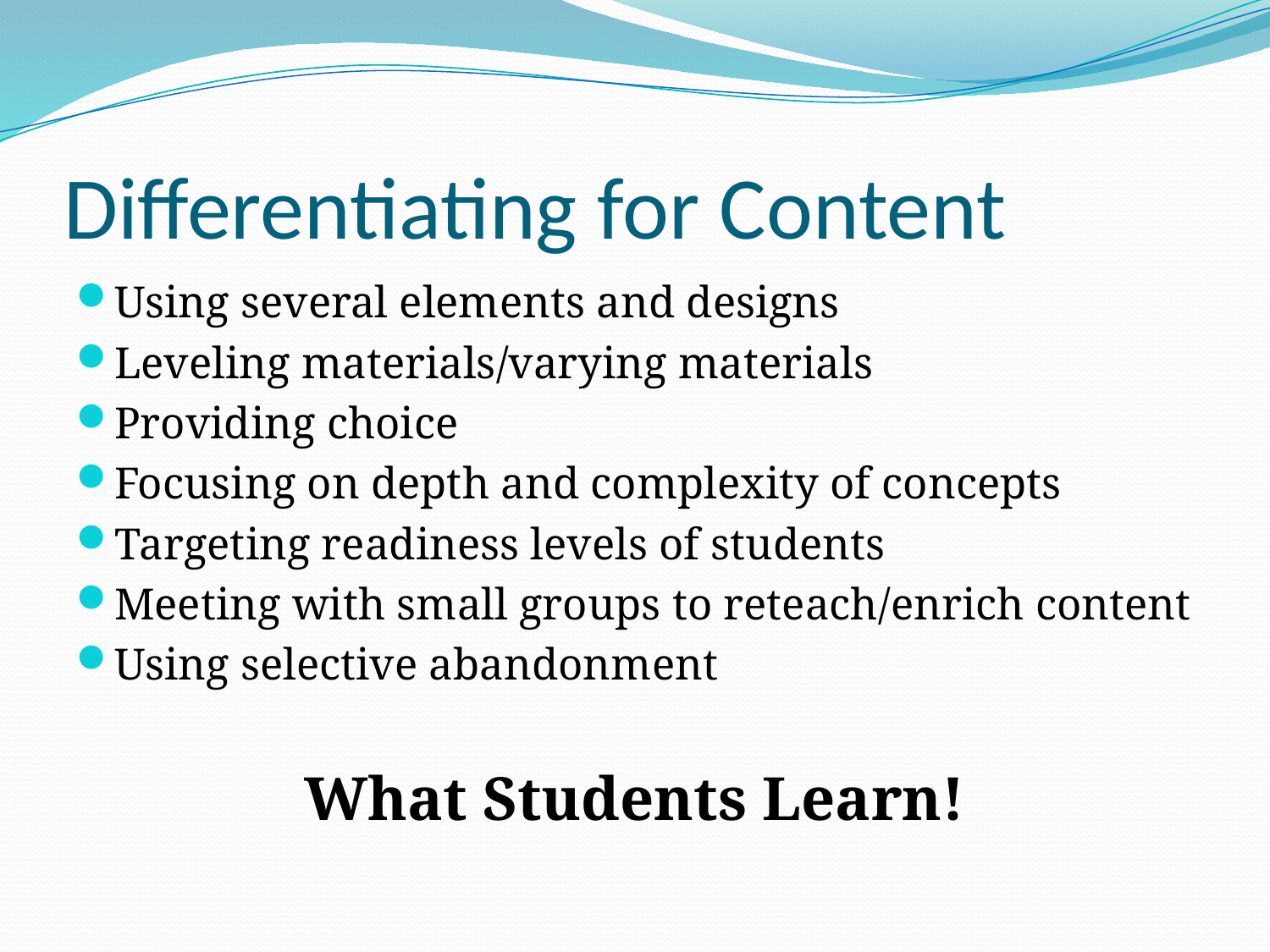

# Differentiating for Content
Using several elements and designs
Leveling materials/varying materials
Providing choice
Focusing on depth and complexity of concepts
Targeting readiness levels of students
Meeting with small groups to reteach/enrich content
Using selective abandonment

What Students Learn!